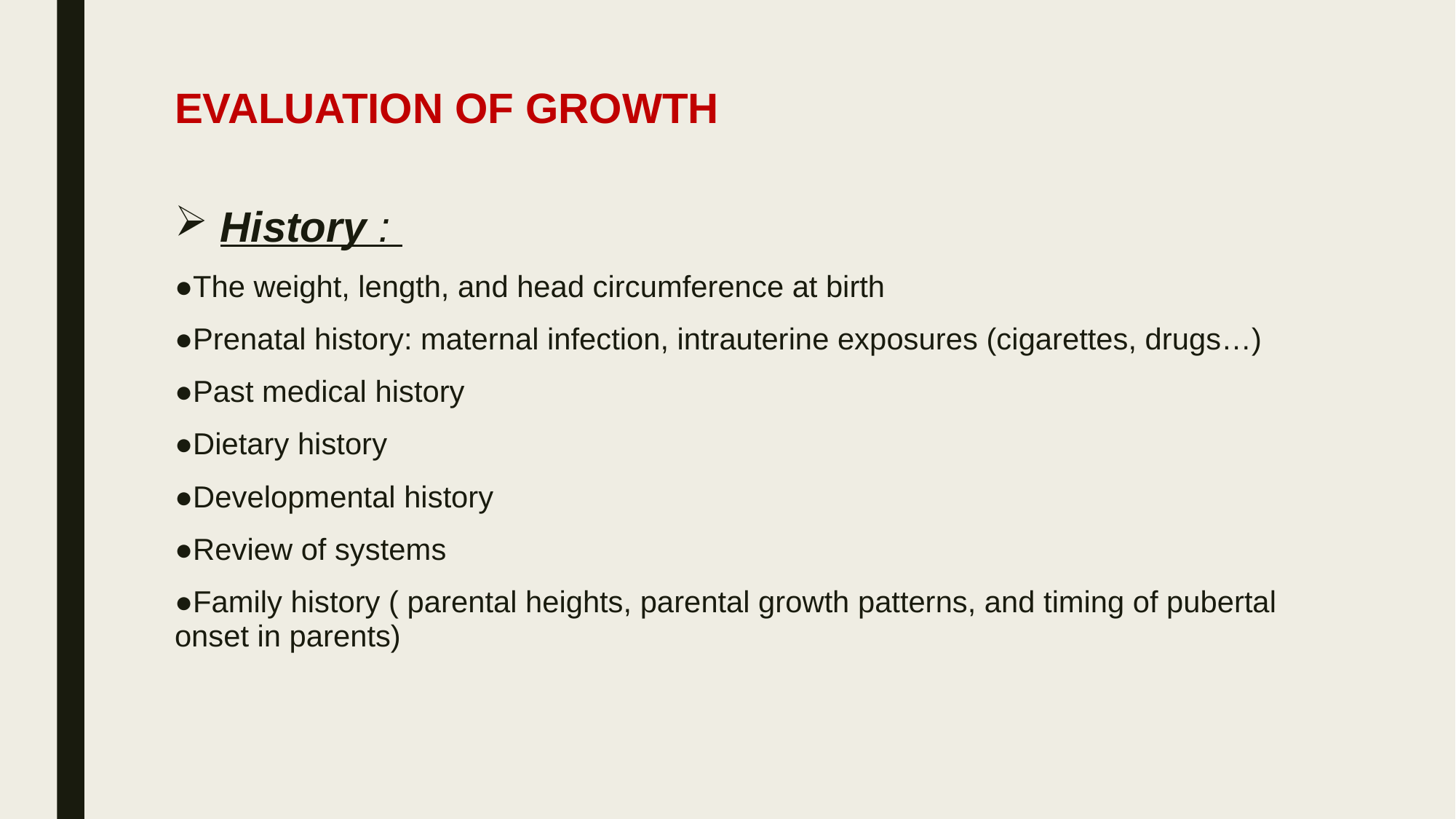

# EVALUATION OF GROWTH
History :
●The weight, length, and head circumference at birth
●Prenatal history: maternal infection, intrauterine exposures (cigarettes, drugs…)
●Past medical history
●Dietary history
●Developmental history
●Review of systems
●Family history ( parental heights, parental growth patterns, and timing of pubertal onset in parents)